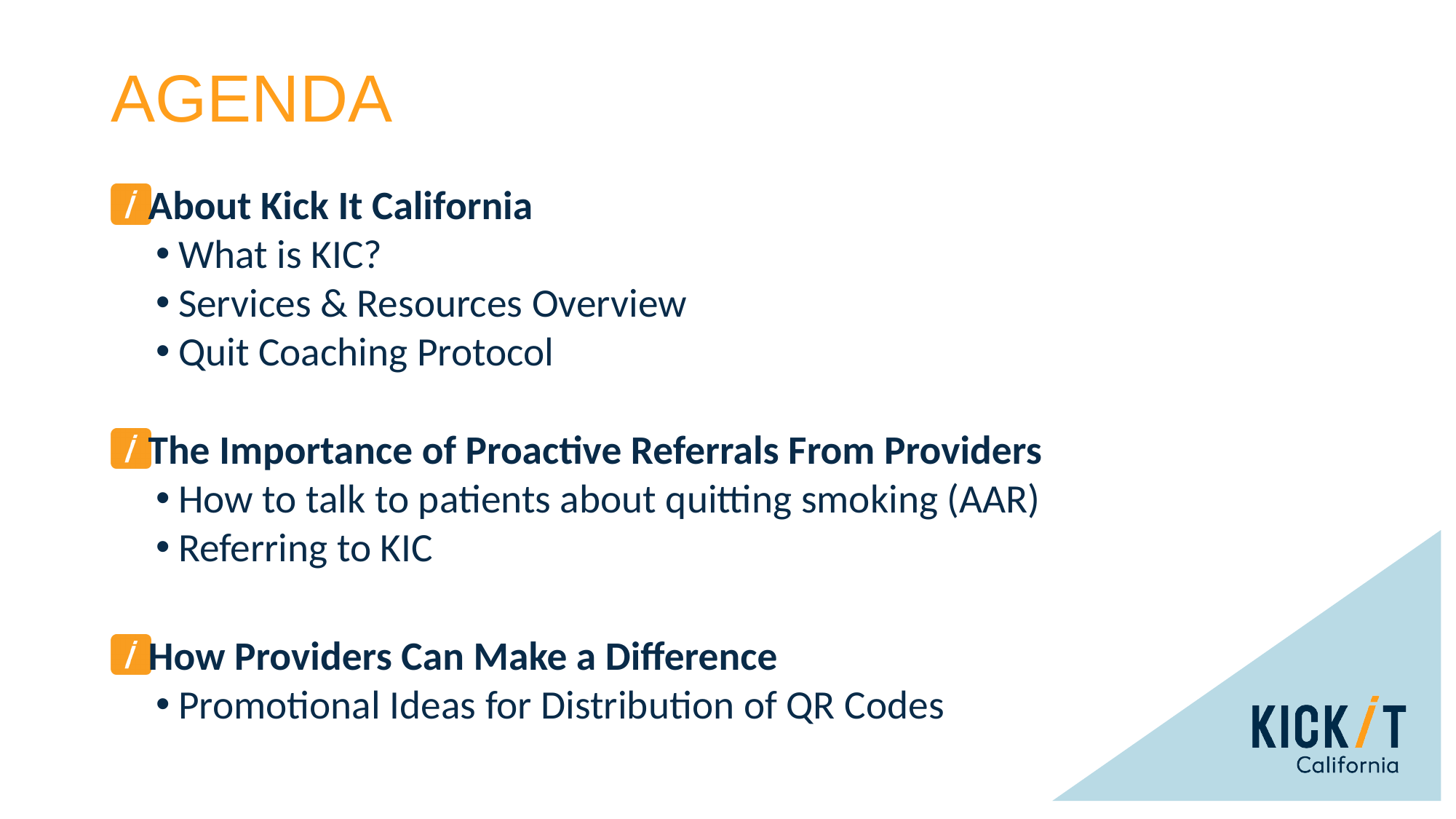

# AGENDA
 About Kick It California
What is KIC?
Services & Resources Overview
Quit Coaching Protocol
 The Importance of Proactive Referrals From Providers
How to talk to patients about quitting smoking (AAR)
Referring to KIC

 How Providers Can Make a Difference
Promotional Ideas for Distribution of QR Codes